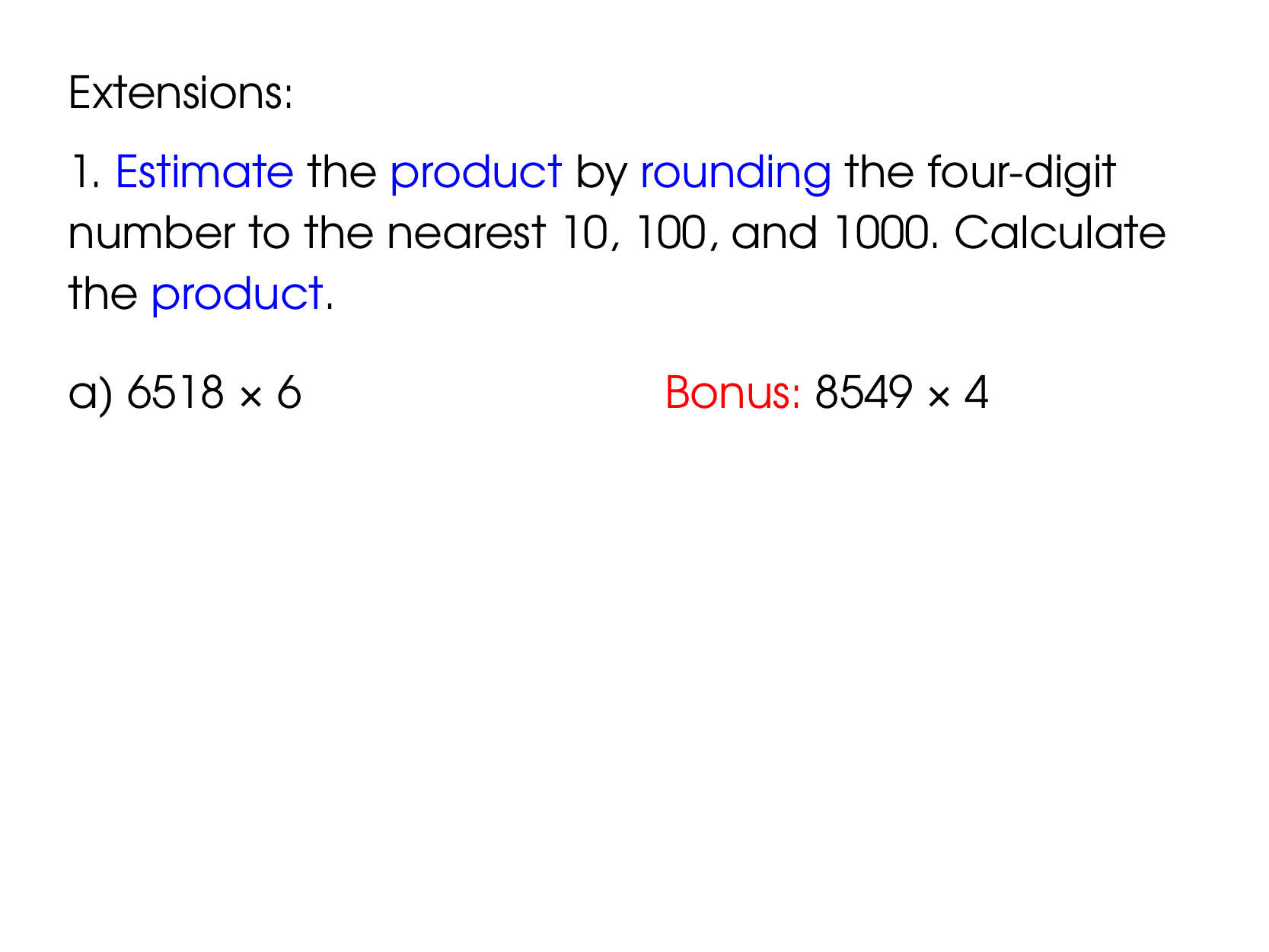

Extensions:
1. Estimate the product by rounding the four-digit number to the nearest 10, 100, and 1000. Calculate the product.
a) 6518 × 6
Bonus: 8549 × 4